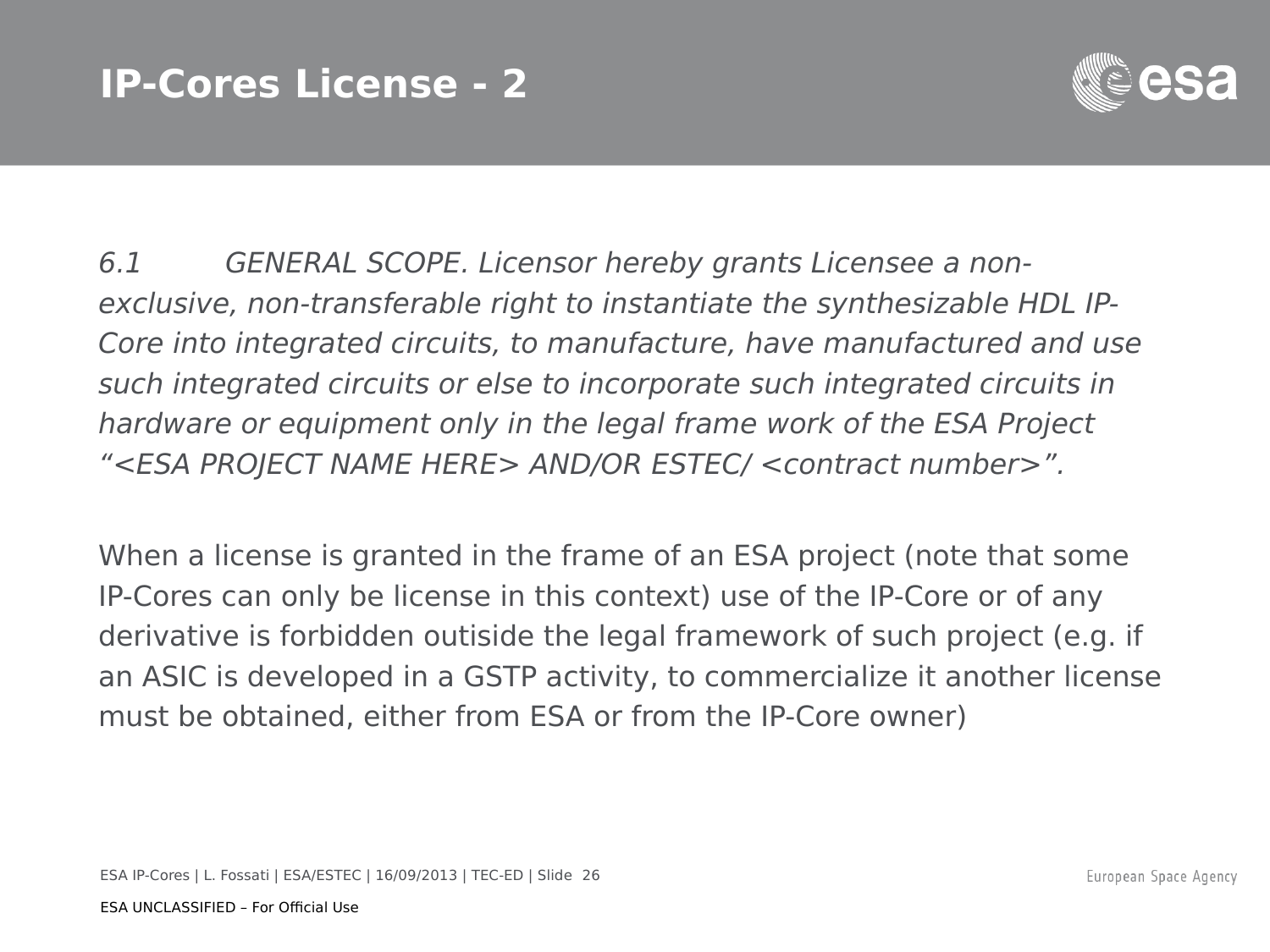

# IP-Cores License - 2
6.1 	GENERAL SCOPE. Licensor hereby grants Licensee a non-exclusive, non-transferable right to instantiate the synthesizable HDL IP-Core into integrated circuits, to manufacture, have manufactured and use such integrated circuits or else to incorporate such integrated circuits in hardware or equipment only in the legal frame work of the ESA Project “<ESA PROJECT NAME HERE> AND/OR ESTEC/ <contract number>”.

When a license is granted in the frame of an ESA project (note that some IP-Cores can only be license in this context) use of the IP-Core or of any derivative is forbidden outiside the legal framework of such project (e.g. if an ASIC is developed in a GSTP activity, to commercialize it another license must be obtained, either from ESA or from the IP-Core owner)